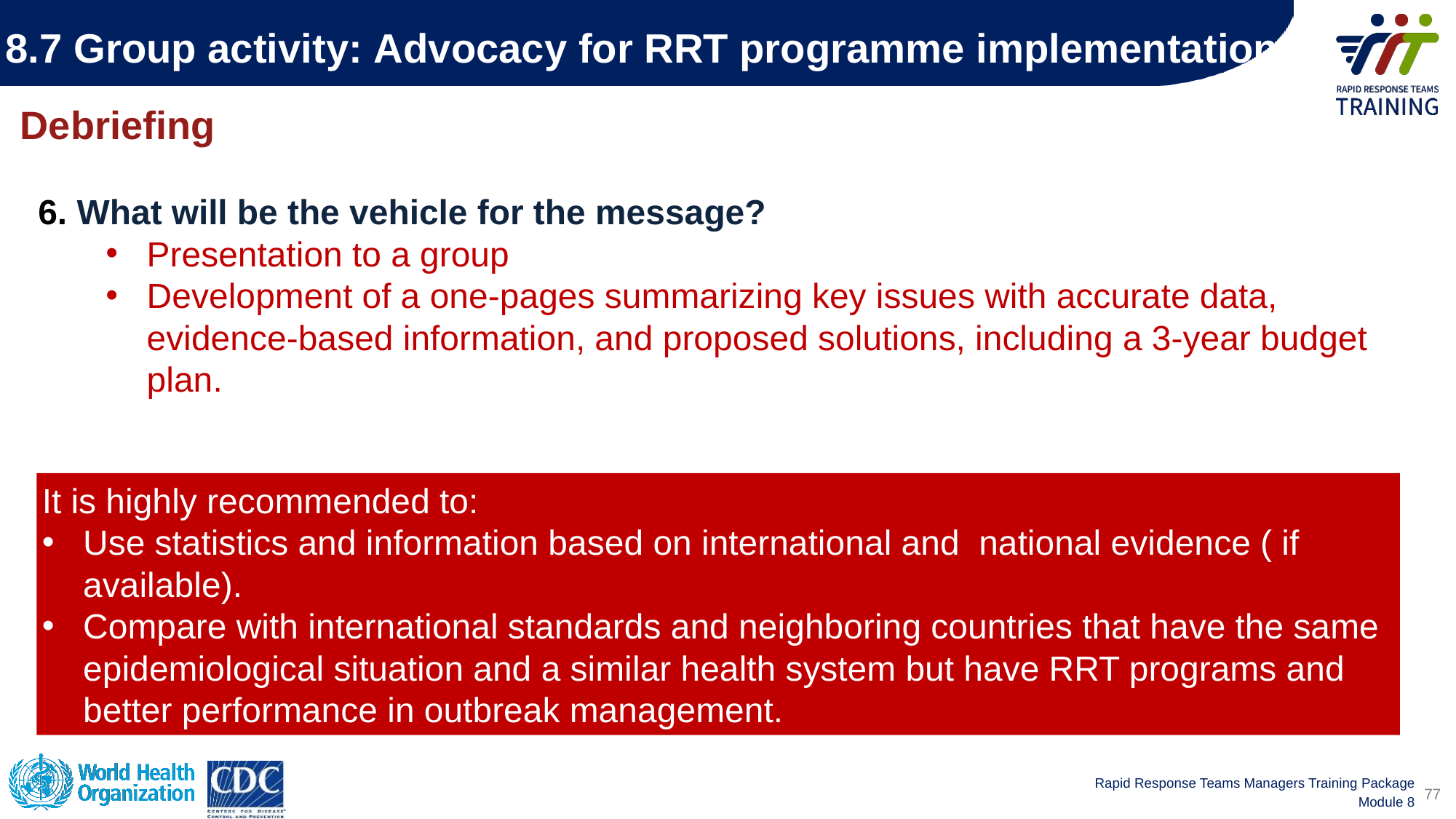

8.7 Group activity: Advocacy for RRT programme implementation  ​
# Debriefing
6. What will be the vehicle for the message?
Presentation to a group
Development of a one-pages summarizing key issues with accurate data, evidence-based information, and proposed solutions, including a 3-year budget plan.

It is highly recommended to:
Use statistics and information based on international and  national evidence ( if available).
Compare with international standards and neighboring countries that have the same epidemiological situation and a similar health system but have RRT programs and better performance in outbreak management.
77